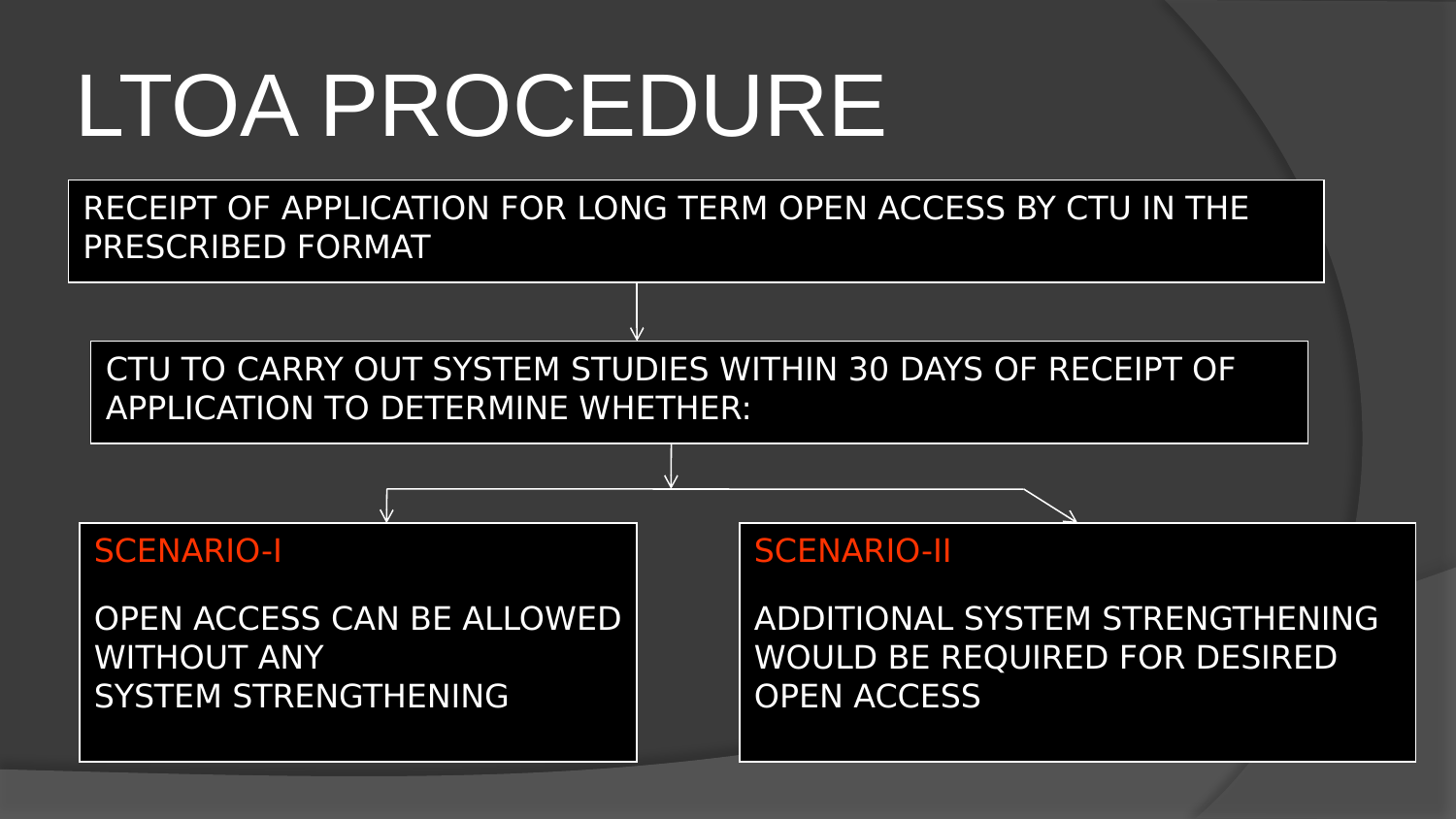

# LTOA PROCEDURE
RECEIPT OF APPLICATION FOR LONG TERM OPEN ACCESS BY CTU IN THE
PRESCRIBED FORMAT

CTU TO CARRY OUT SYSTEM STUDIES WITHIN 30 DAYS OF RECEIPT OF
APPLICATION TO DETERMINE WHETHER:
SCENARIO-I

OPEN ACCESS CAN BE ALLOWED
WITHOUT ANY
SYSTEM STRENGTHENING
SCENARIO-II

ADDITIONAL SYSTEM STRENGTHENING
WOULD BE REQUIRED FOR DESIRED
OPEN ACCESS